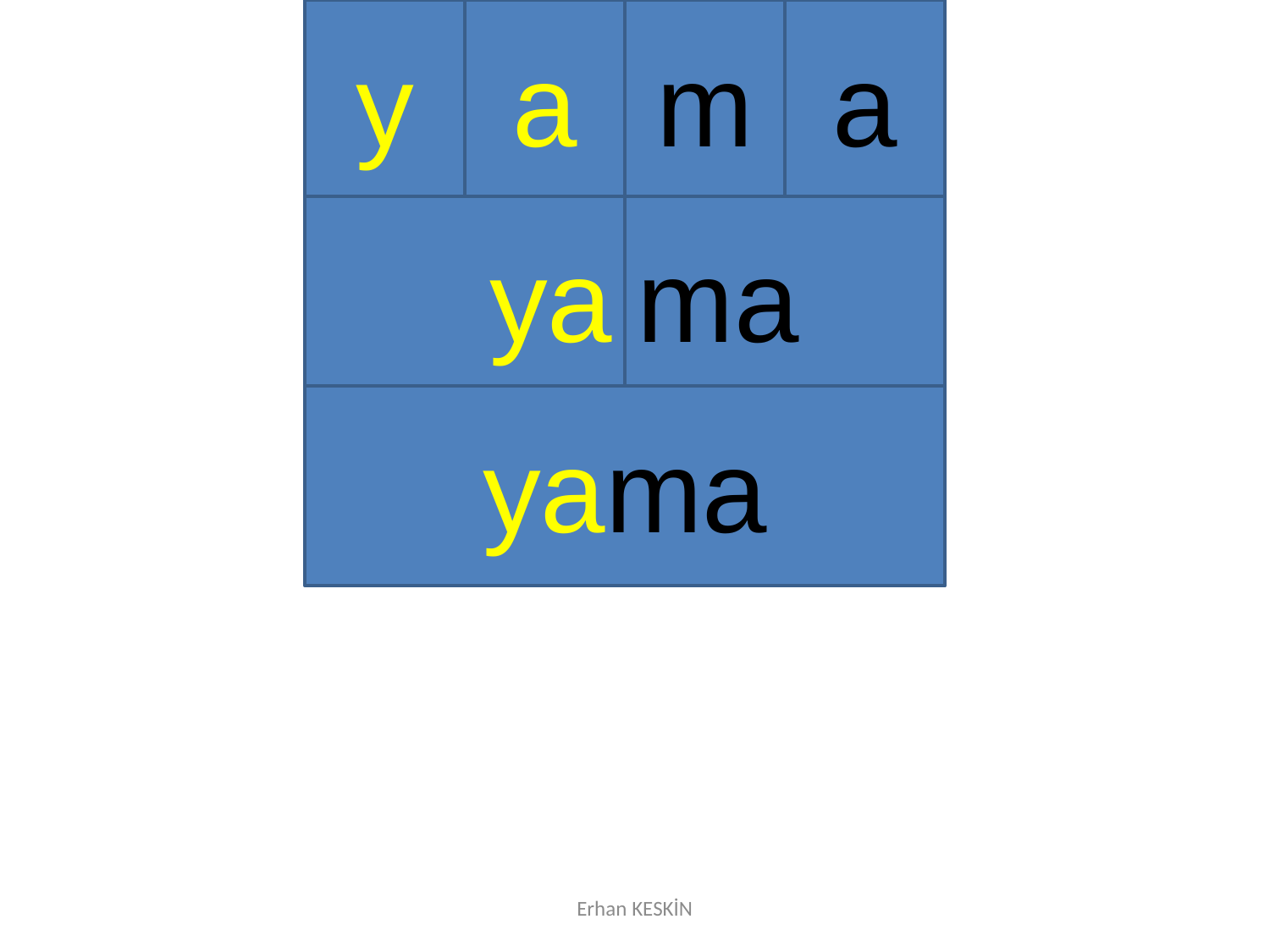

y
a
m
a
ya
ma
yama
Erhan KESKİN